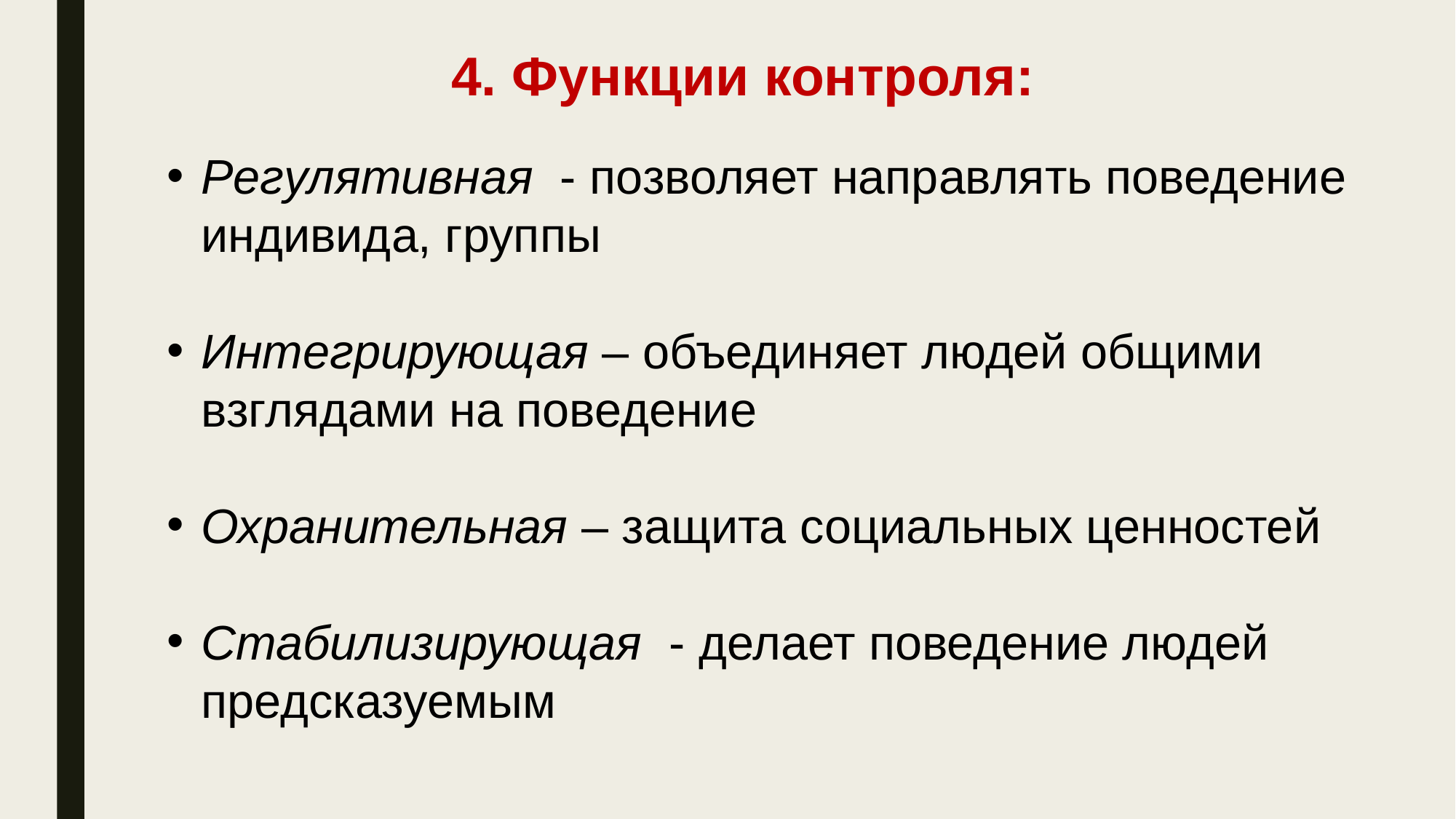

4. Функции контроля:
Регулятивная  - позволяет направлять поведение индивида, группы

Интегрирующая – объединяет людей общими взглядами на поведение

Охранительная – защита социальных ценностей

Стабилизирующая  - делает поведение людей предсказуемым